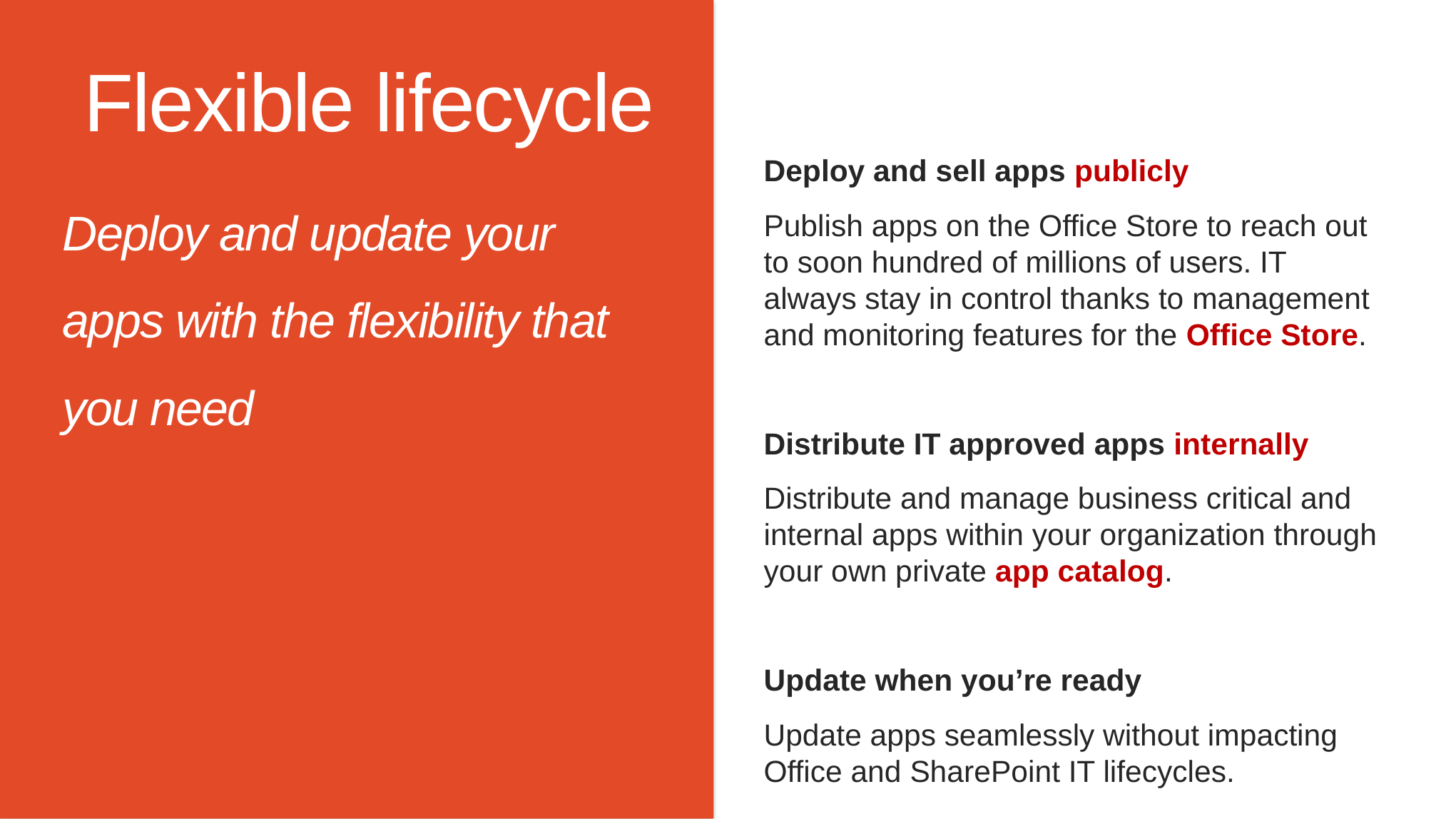

Flexible lifecycle
Deploy and sell apps publicly
Publish apps on the Office Store to reach out to soon hundred of millions of users. IT always stay in control thanks to management and monitoring features for the Office Store.

Distribute IT approved apps internally
Distribute and manage business critical and internal apps within your organization through your own private app catalog.

Update when you’re ready
Update apps seamlessly without impacting Office and SharePoint IT lifecycles.
Deploy and update your apps with the flexibility that you need